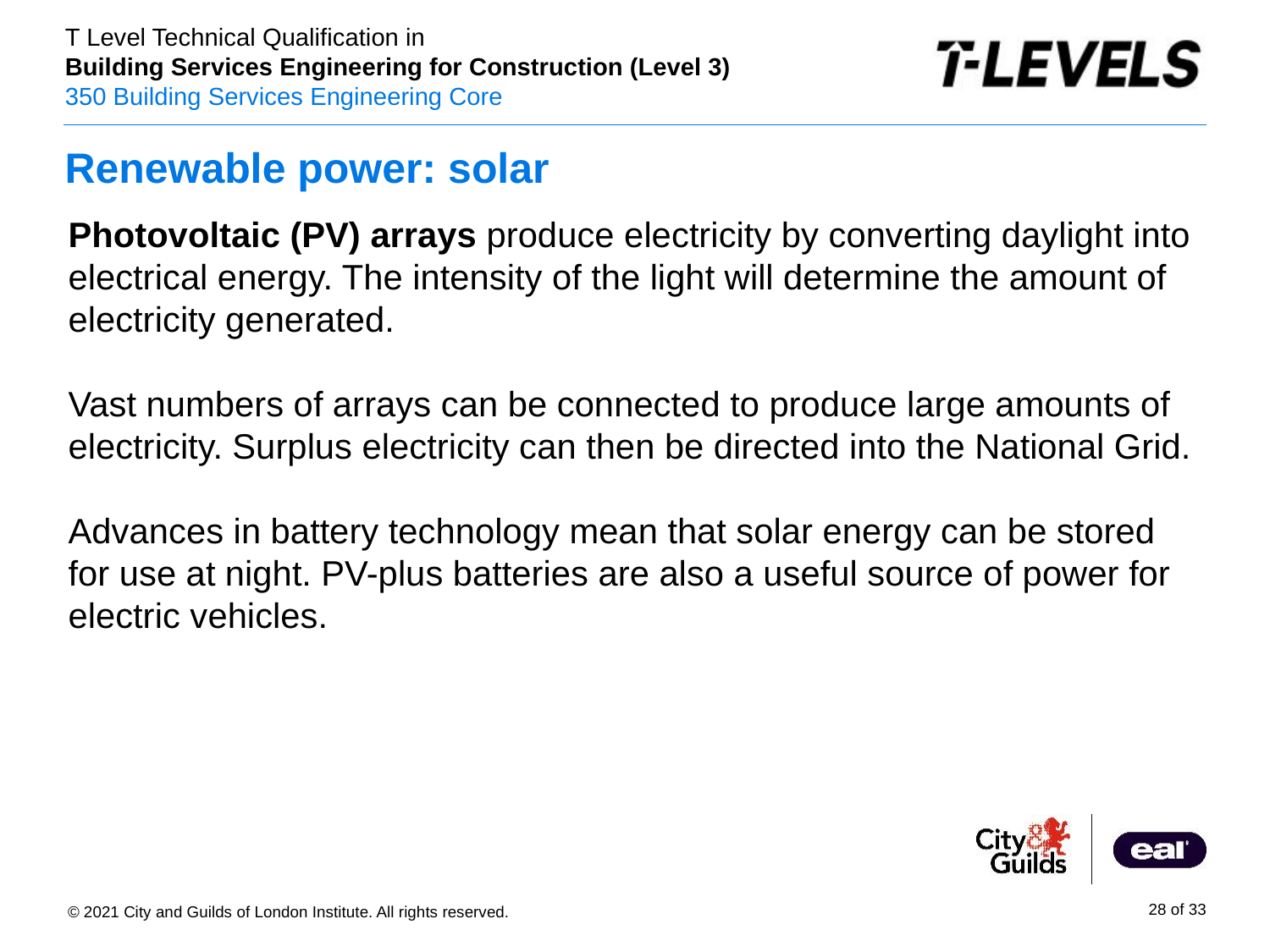

# Renewable power: solar
Photovoltaic (PV) arrays produce electricity by converting daylight into electrical energy. The intensity of the light will determine the amount of electricity generated.

Vast numbers of arrays can be connected to produce large amounts of electricity. Surplus electricity can then be directed into the National Grid.

Advances in battery technology mean that solar energy can be stored for use at night. PV-plus batteries are also a useful source of power for electric vehicles.